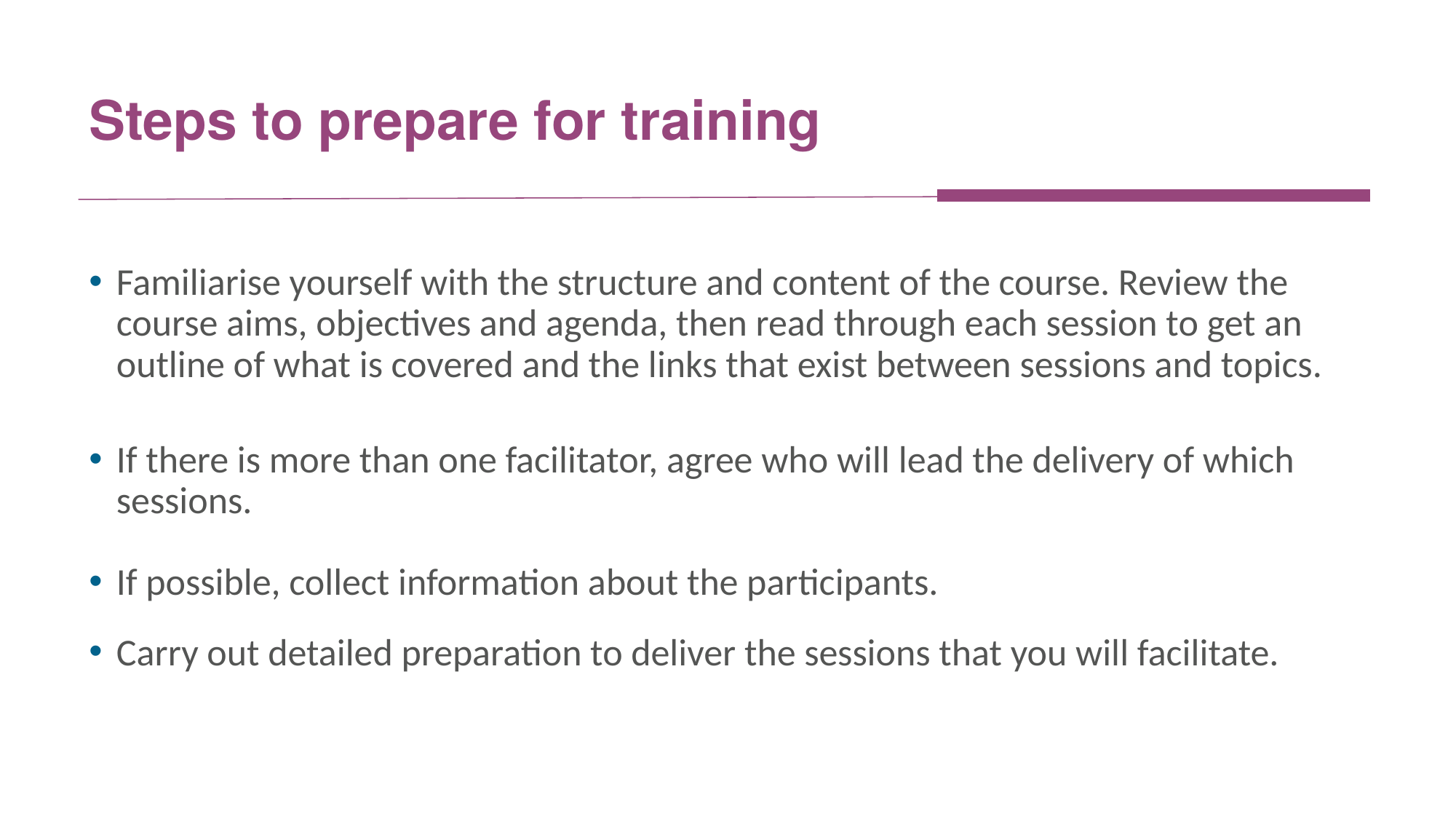

# Steps to prepare for training
Pat I
Familiarise yourself with the structure and content of the course. Review the course aims, objectives and agenda, then read through each session to get an outline of what is covered and the links that exist between sessions and topics.
If there is more than one facilitator, agree who will lead the delivery of which sessions.

If possible, collect information about the participants.
Carry out detailed preparation to deliver the sessions that you will facilitate.